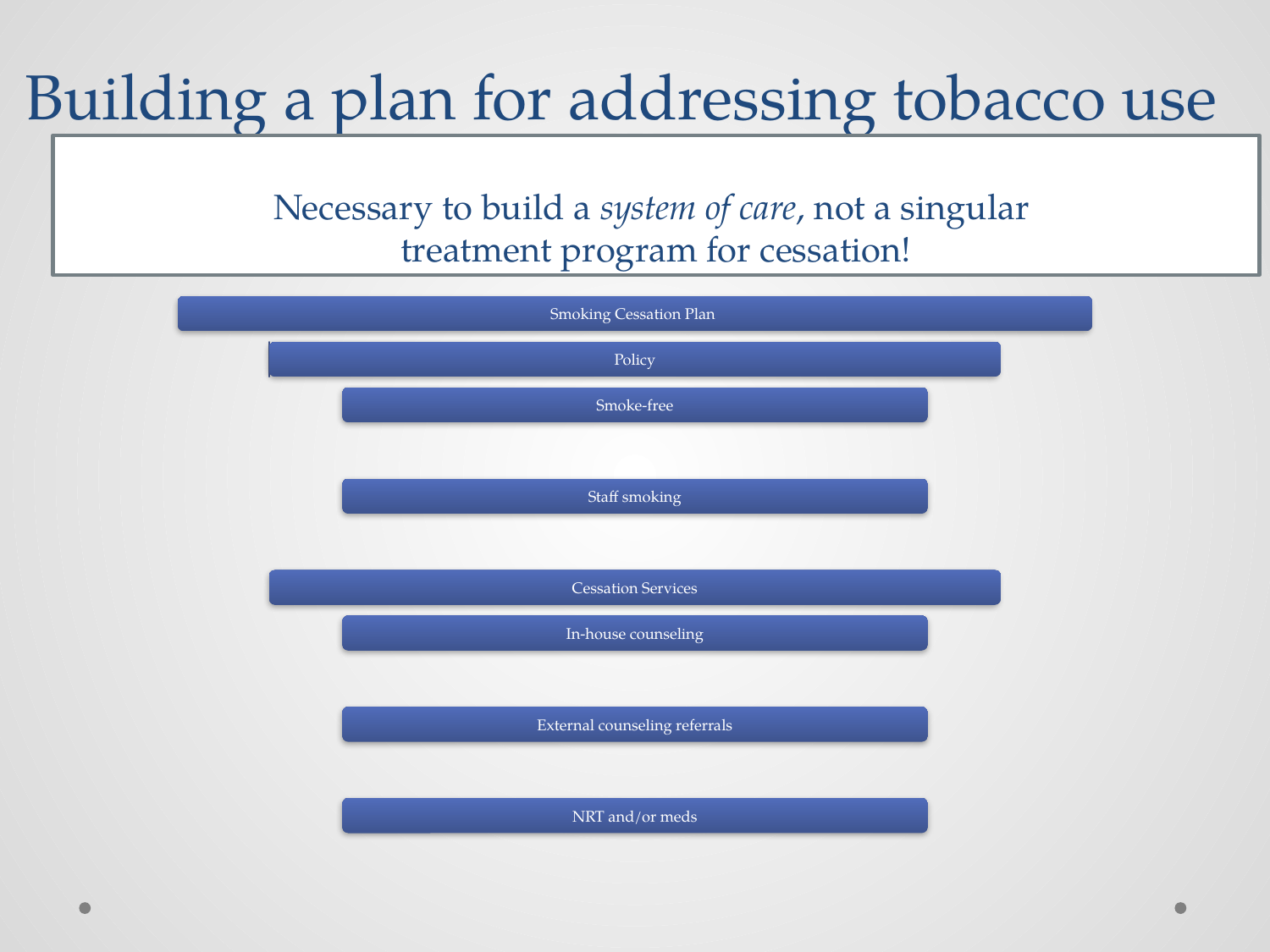

# Building a plan for addressing tobacco use
Necessary to build a system of care, not a singular
treatment program for cessation!
Smoking Cessation Plan
Policy
Smoke-free
Staff smoking
Cessation Services
In-house counseling
External counseling referrals
NRT and/or meds